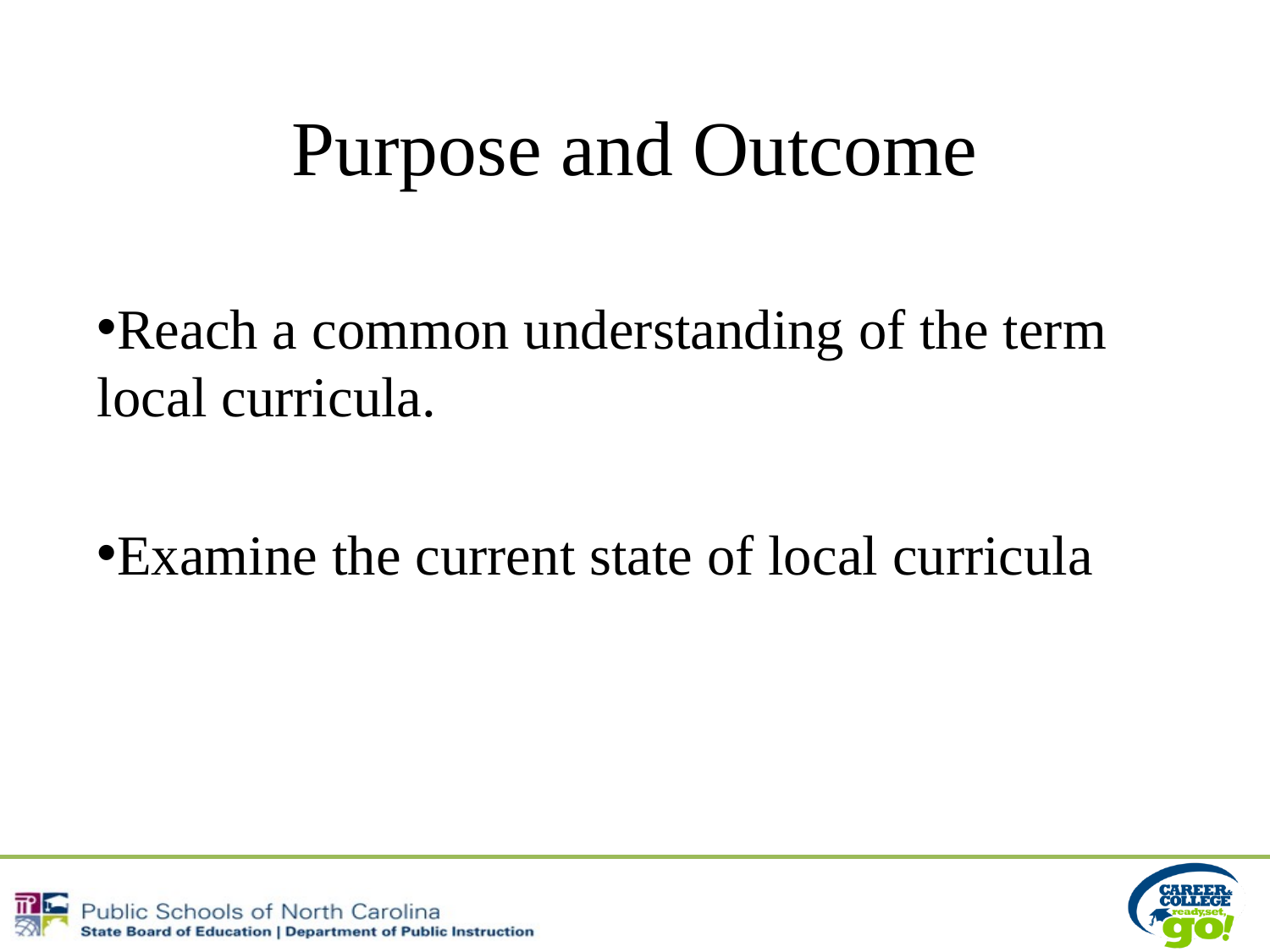

# Purpose and Outcome
Reach a common understanding of the term local curricula.

Examine the current state of local curricula